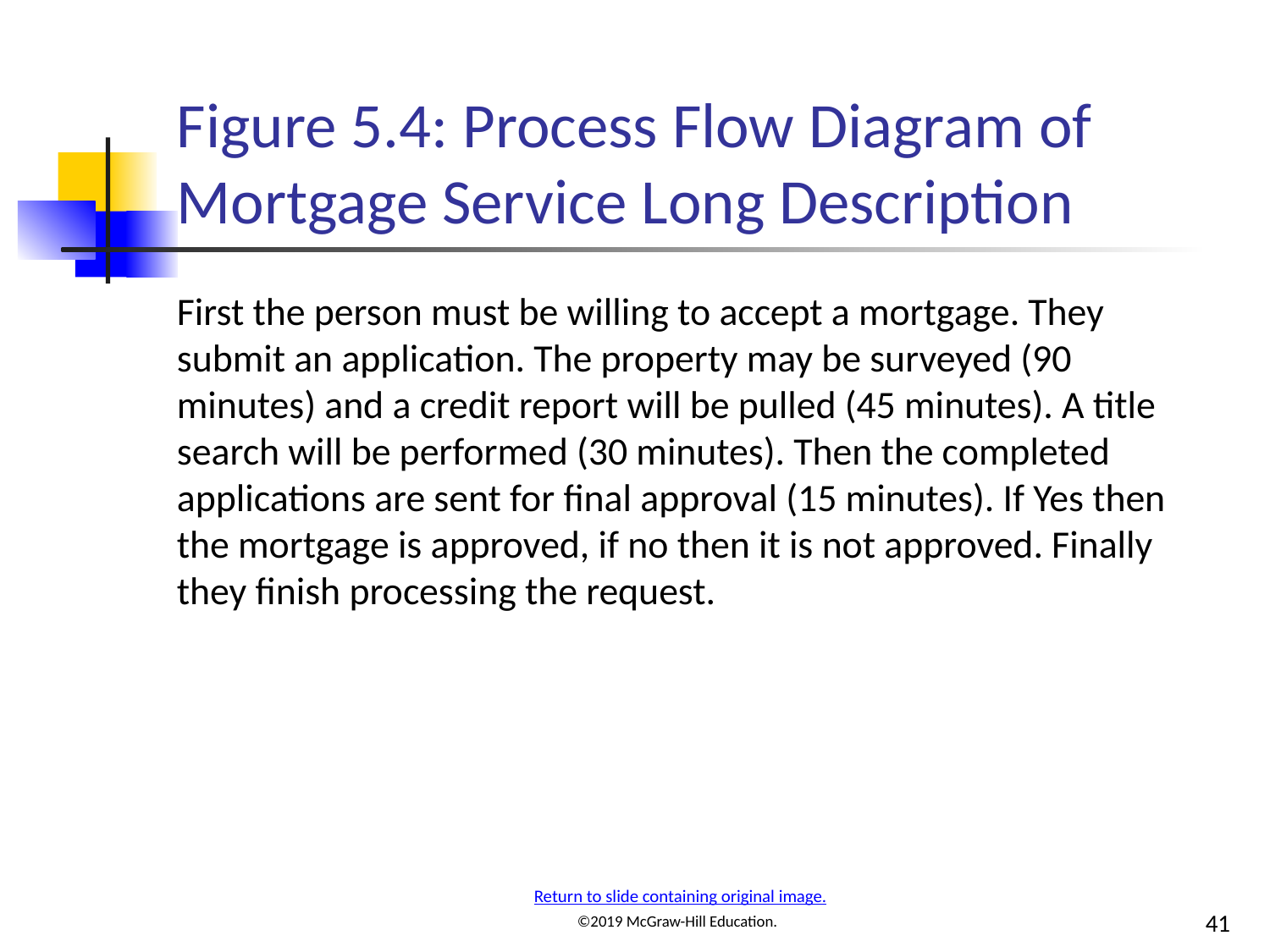

# Figure 5.4: Process Flow Diagram of Mortgage Service Long Description
First the person must be willing to accept a mortgage. They submit an application. The property may be surveyed (90 minutes) and a credit report will be pulled (45 minutes). A title search will be performed (30 minutes). Then the completed applications are sent for final approval (15 minutes). If Yes then the mortgage is approved, if no then it is not approved. Finally they finish processing the request.
Return to slide containing original image.